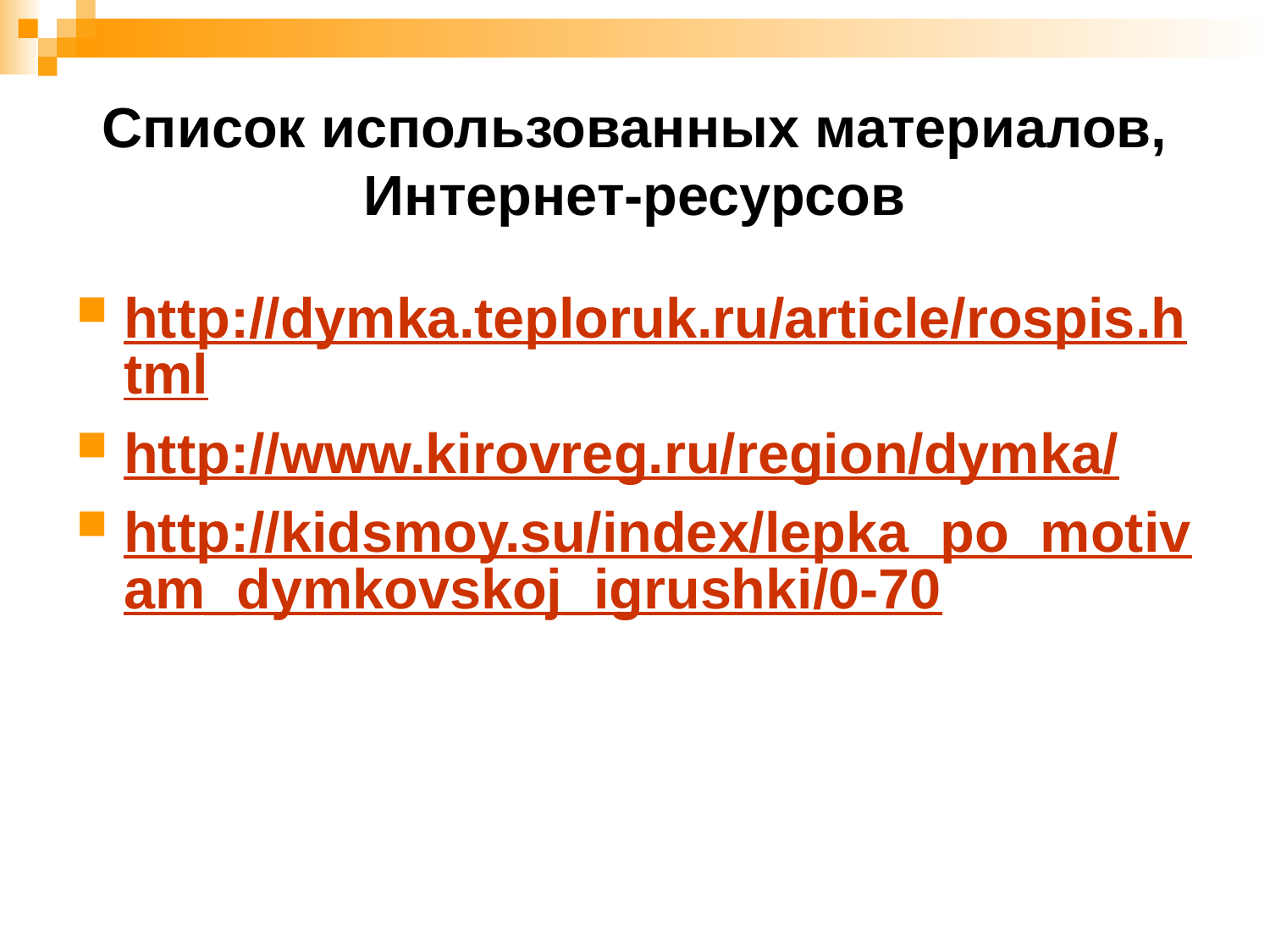

# Список использованных материалов, Интернет-ресурсов
http://dymka.teploruk.ru/article/rospis.html
http://www.kirovreg.ru/region/dymka/
http://kidsmoy.su/index/lepka_po_motivam_dymkovskoj_igrushki/0-70